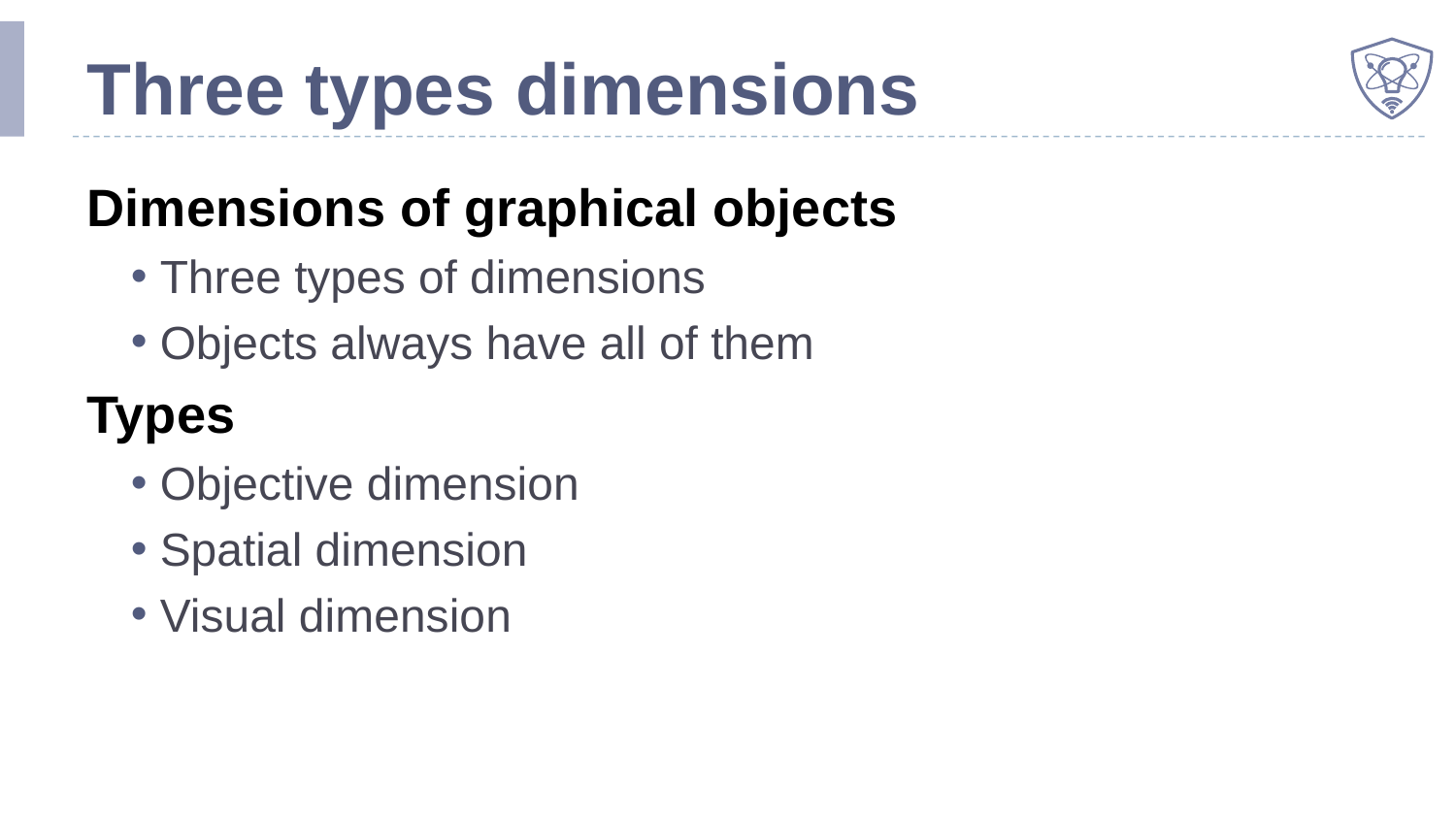

# Three types dimensions
Dimensions of graphical objects
Three types of dimensions
Objects always have all of them
Types
Objective dimension
Spatial dimension
Visual dimension